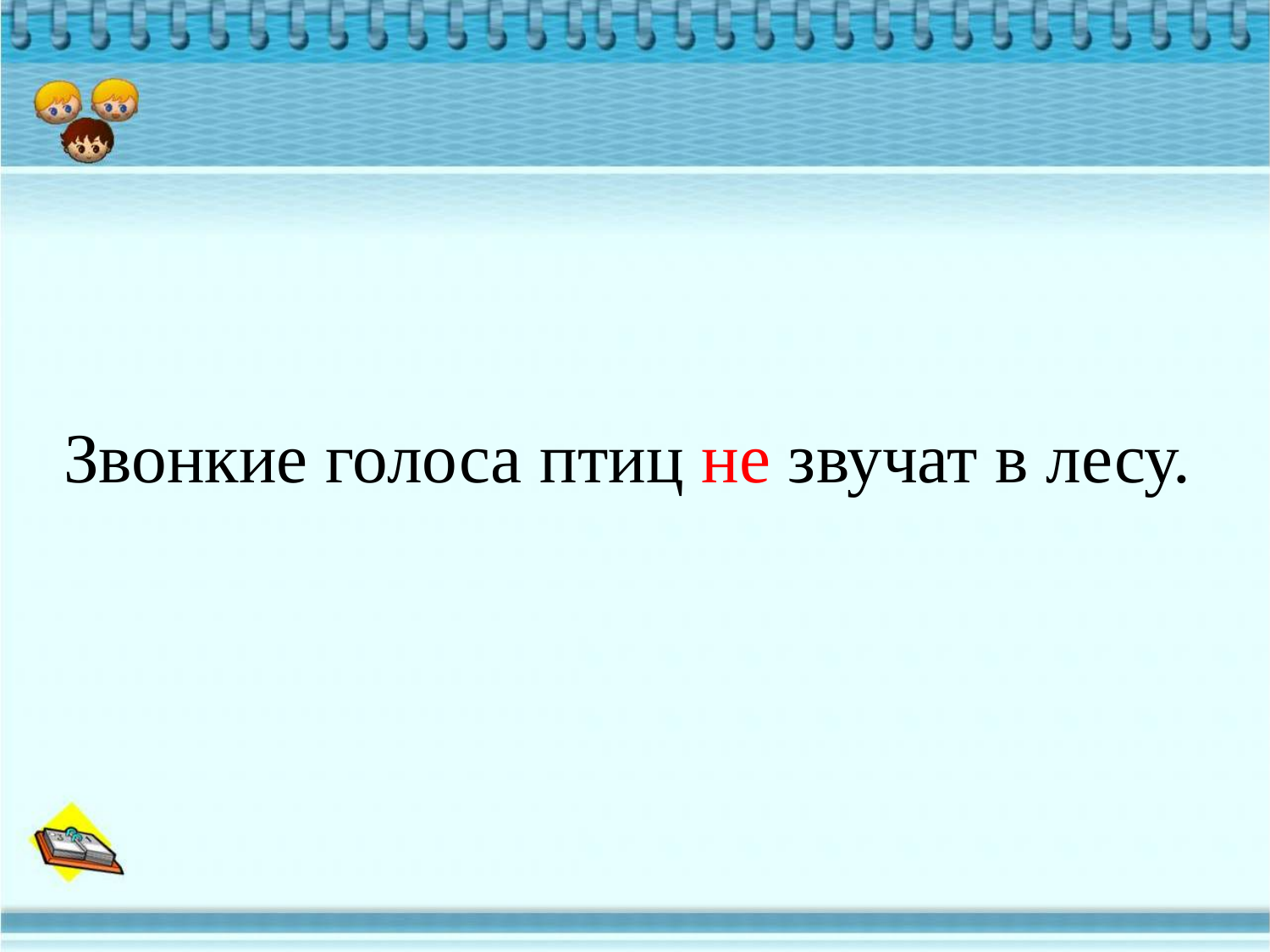

Звонкие голоса птиц не звучат в лесу.